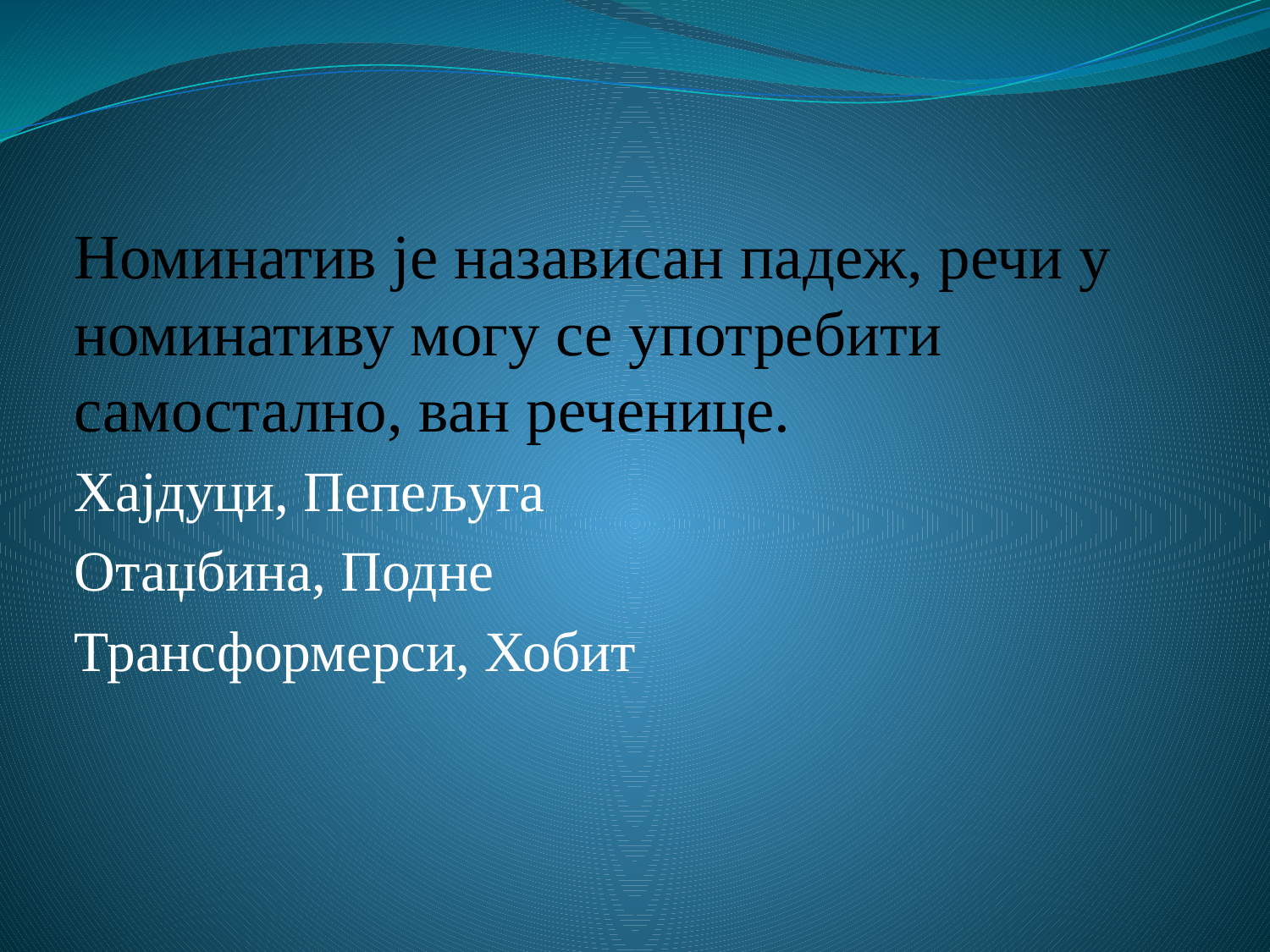

# Номинатив је назависан падеж, речи у номинативу могу се употребити самостално, ван реченице.
Хајдуци, Пепељуга
Отаџбина, Подне
Трансформерси, Хобит